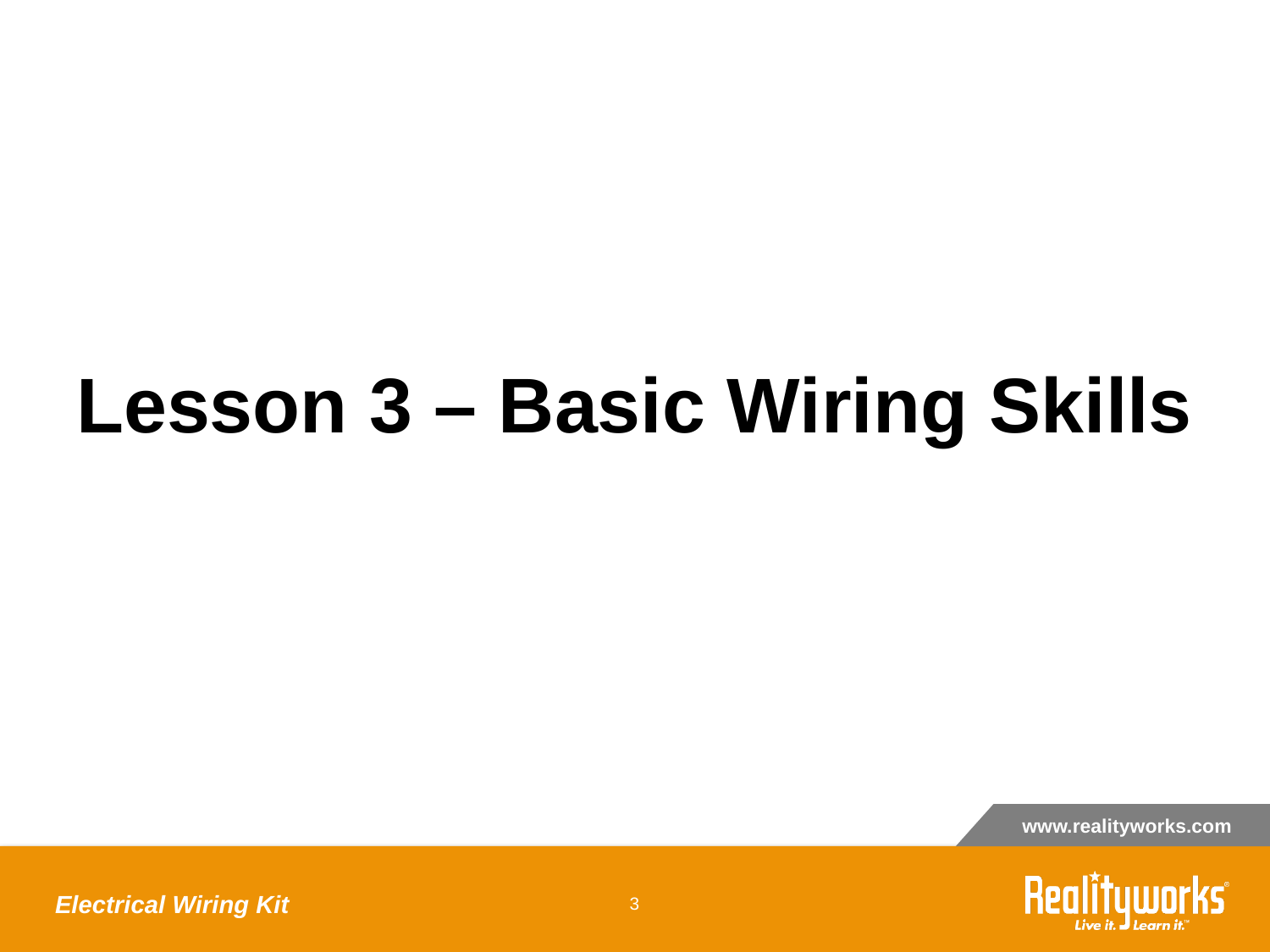

# Lesson 3 – Basic Wiring Skills
Electrical Wiring Kit
3